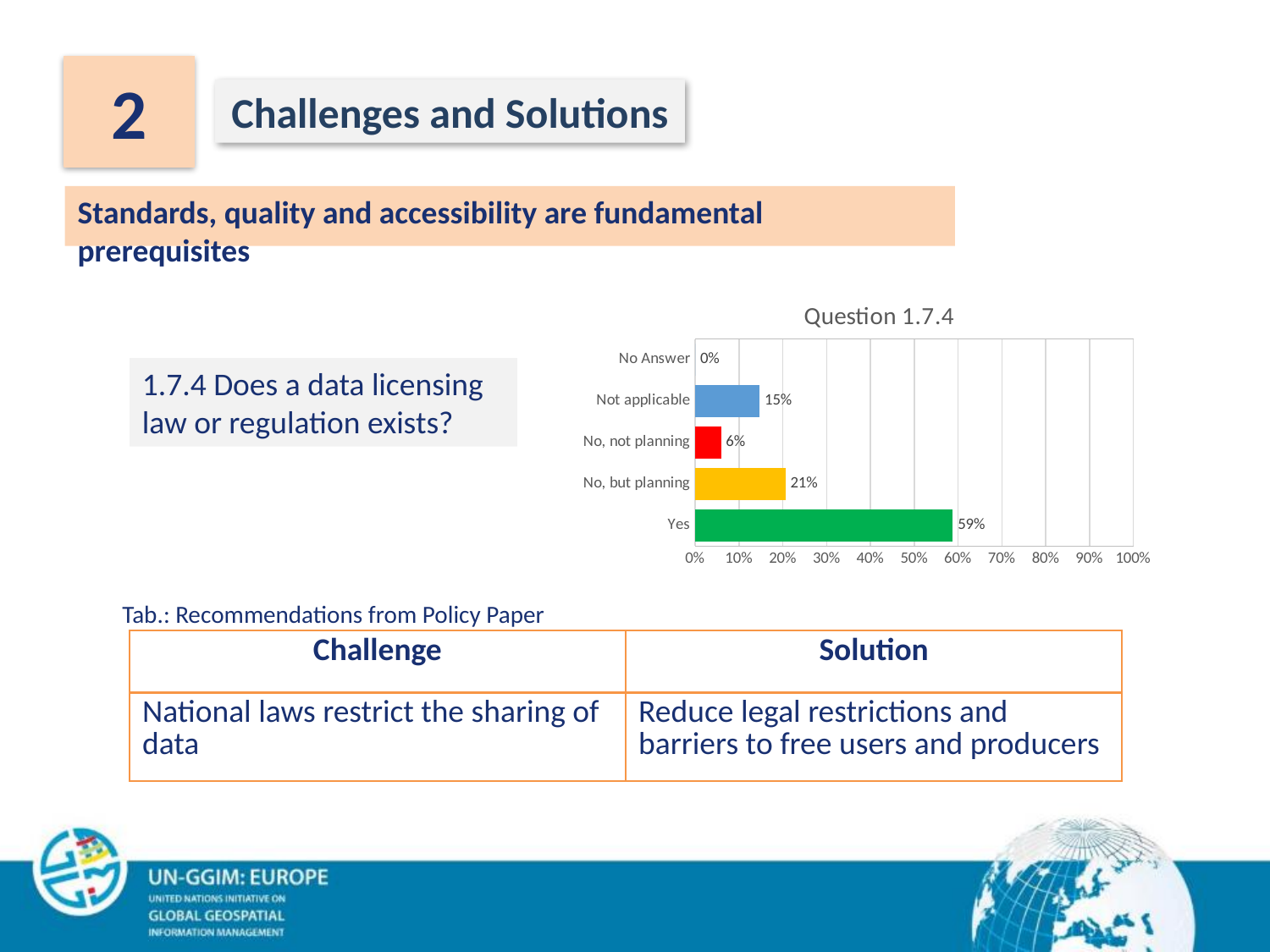

Challenges and Solutions
2
Standards, quality and accessibility are fundamental prerequisites

### Chart: Question 1.7.4

| Category |  |
|---|---|
| Yes | 0.5882352941176471 |
| No, but planning | 0.20588235294117646 |
| No, not planning | 0.058823529411764705 |
| Not applicable | 0.14705882352941177 |
| No Answer | 0.0 |
1.7.4 Does a data licensing law or regulation exists?
Tab.: Recommendations from Policy Paper
| Challenge | Solution |
| --- | --- |
| National laws restrict the sharing of data | Reduce legal restrictions and barriers to free users and producers |